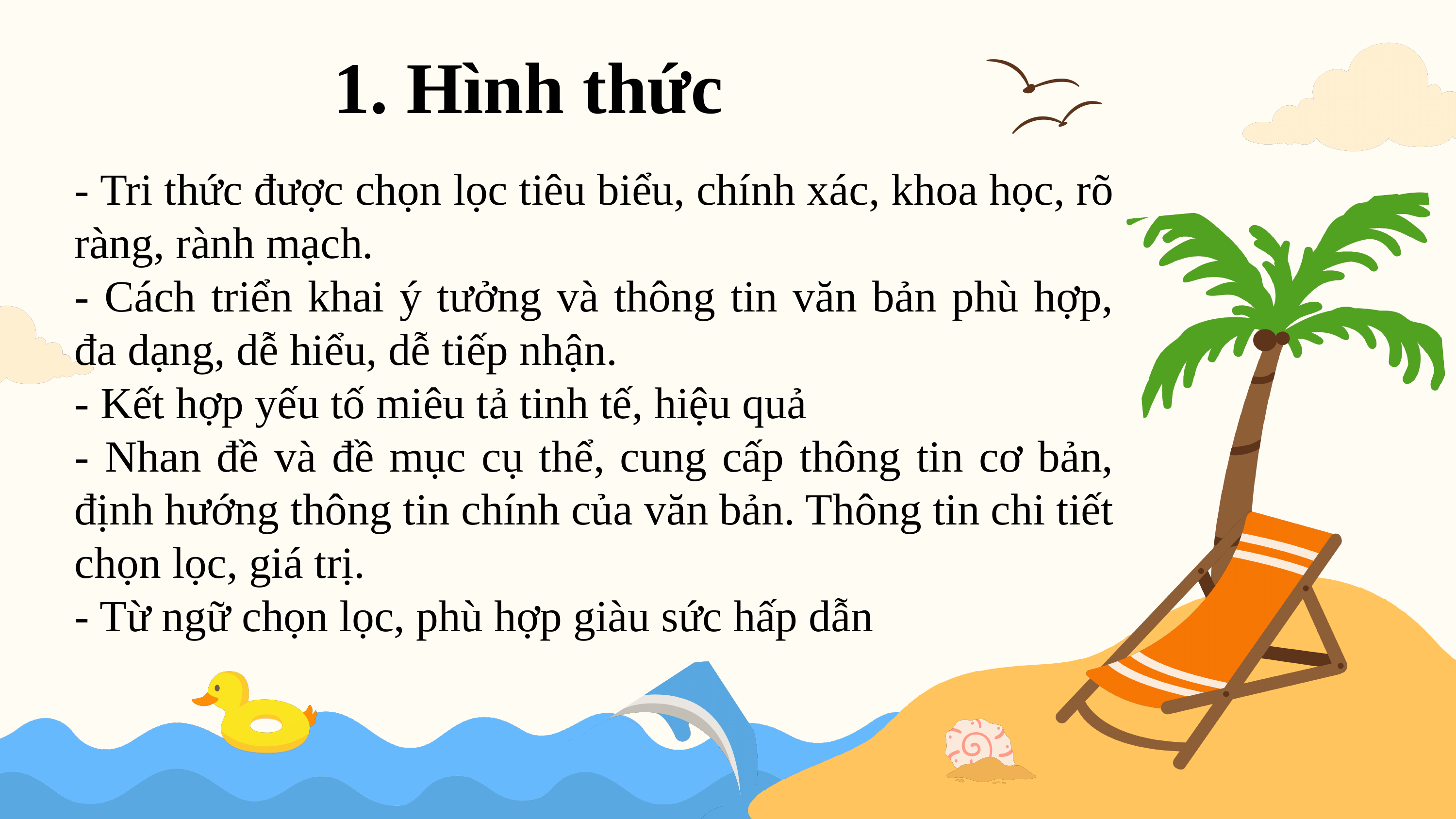

1. Hình thức

- Tri thức được chọn lọc tiêu biểu, chính xác, khoa học, rõ ràng, rành mạch.
- Cách triển khai ý tưởng và thông tin văn bản phù hợp, đa dạng, dễ hiểu, dễ tiếp nhận.
- Kết hợp yếu tố miêu tả tinh tế, hiệu quả
- Nhan đề và đề mục cụ thể, cung cấp thông tin cơ bản, định hướng thông tin chính của văn bản. Thông tin chi tiết chọn lọc, giá trị.
- Từ ngữ chọn lọc, phù hợp giàu sức hấp dẫn